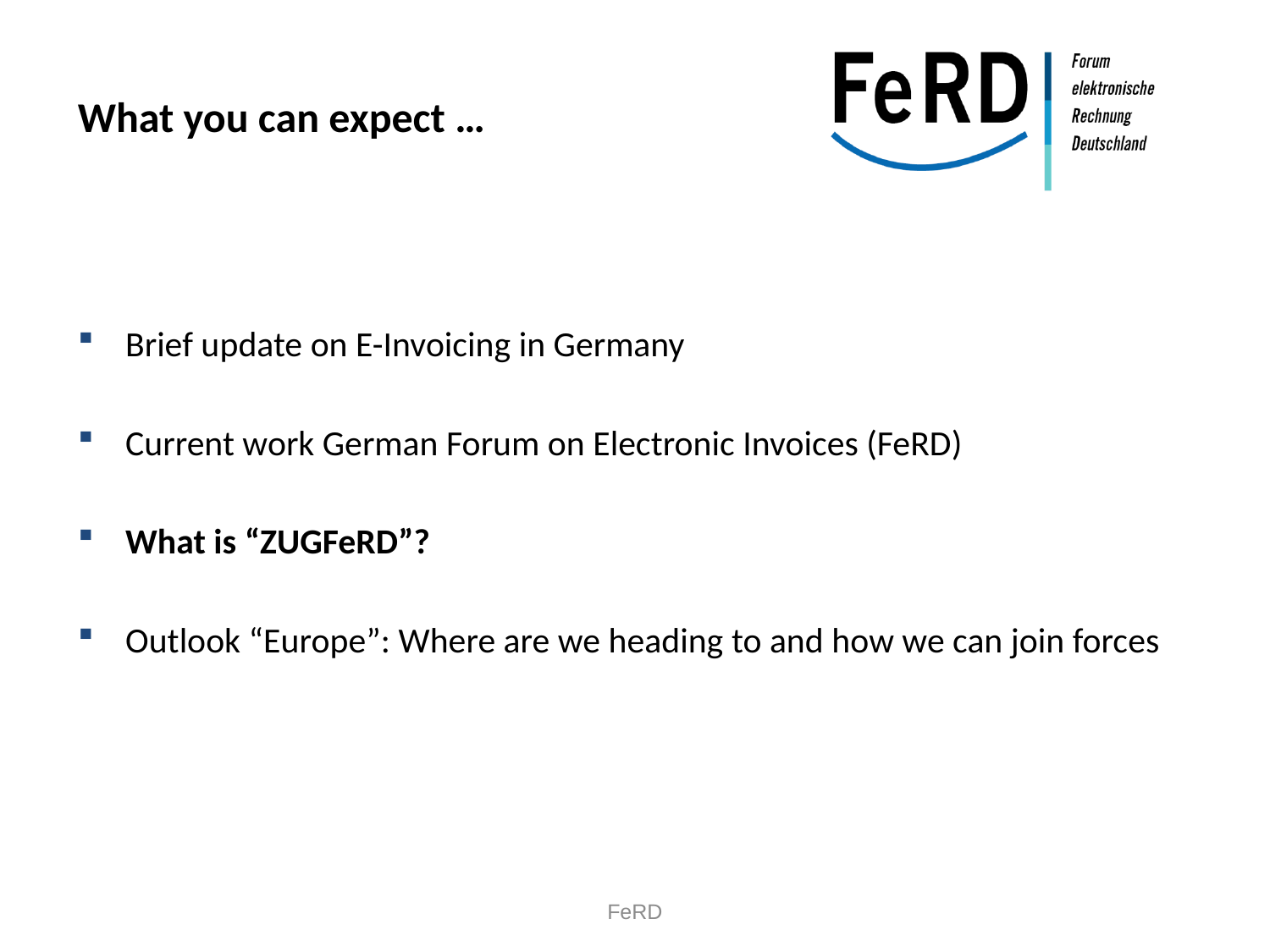

# What you can expect …

Brief update on E-Invoicing in Germany

Current work German Forum on Electronic Invoices (FeRD)

What is “ZUGFeRD”?

Outlook “Europe”: Where are we heading to and how we can join forces

FeRD